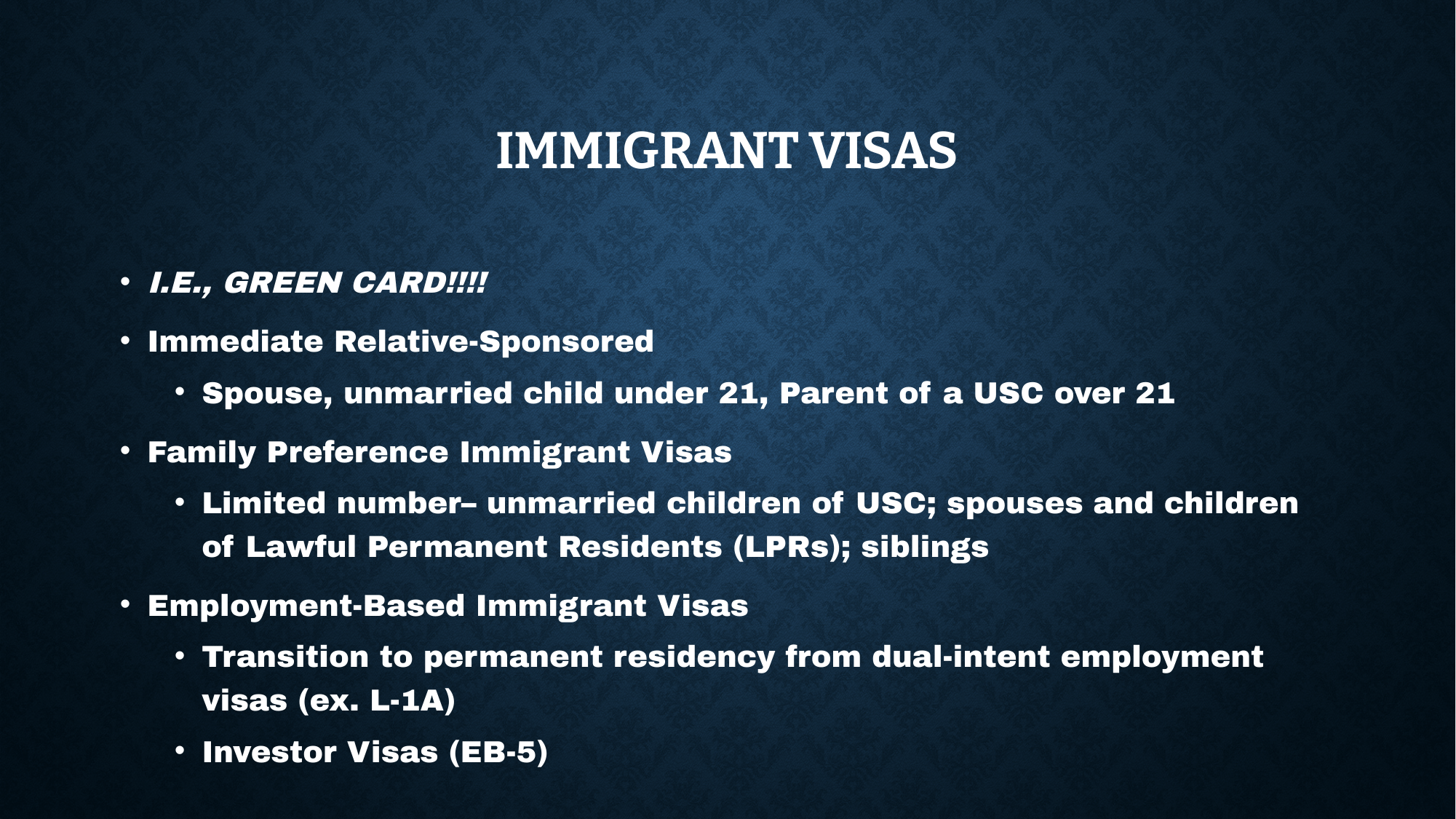

# IMMIGRANT VISAS
I.E., GREEN CARD!!!!
Immediate Relative-Sponsored
Spouse, unmarried child under 21, Parent of a USC over 21
Family Preference Immigrant Visas
Limited number– unmarried children of USC; spouses and children of Lawful Permanent Residents (LPRs); siblings
Employment-Based Immigrant Visas
Transition to permanent residency from dual-intent employment visas (ex. L-1A)
Investor Visas (EB-5)